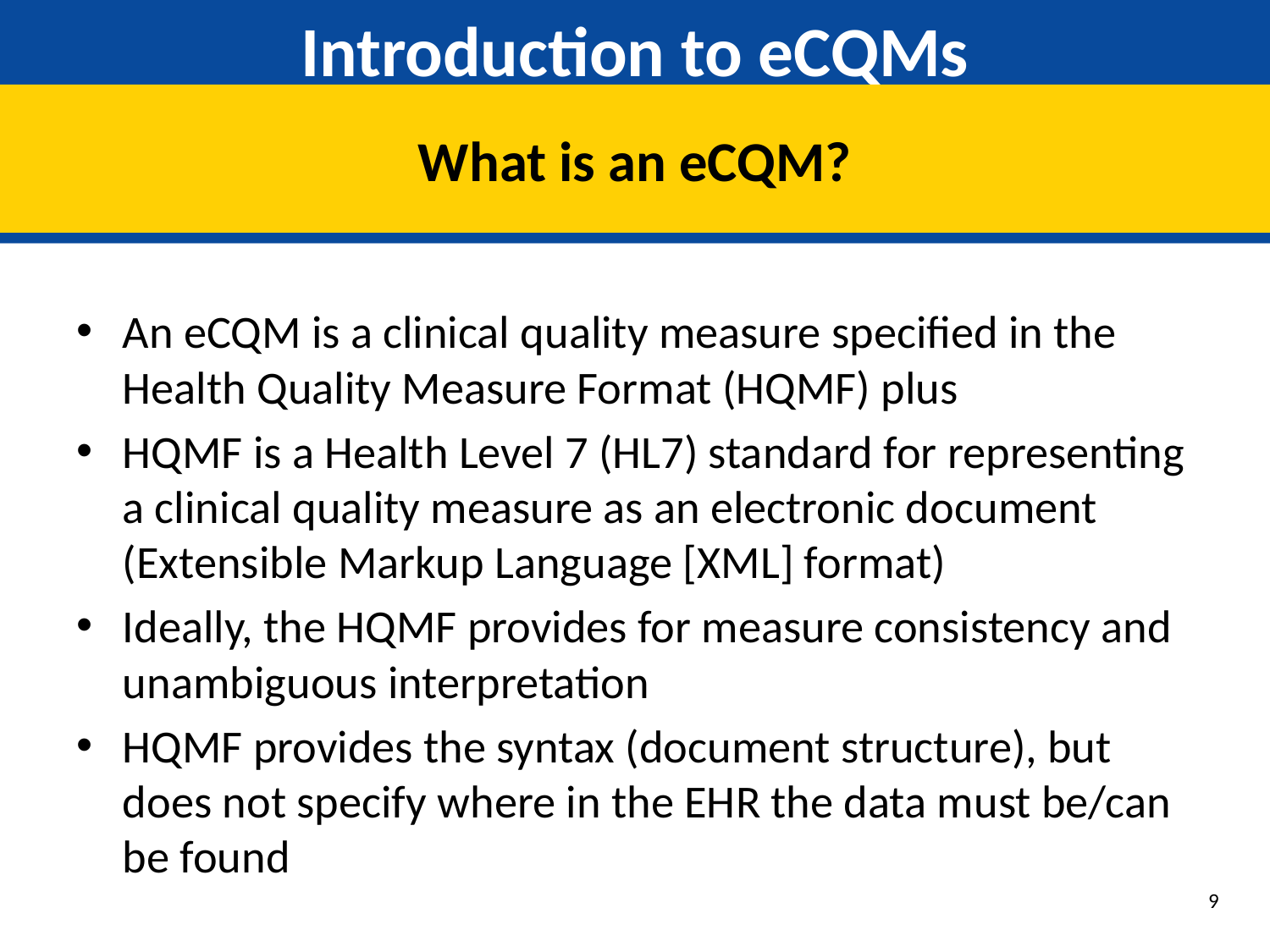

# Introduction to eCQMs
What is an eCQM?
An eCQM is a clinical quality measure specified in the Health Quality Measure Format (HQMF) plus
HQMF is a Health Level 7 (HL7) standard for representing a clinical quality measure as an electronic document (Extensible Markup Language [XML] format)
Ideally, the HQMF provides for measure consistency and unambiguous interpretation
HQMF provides the syntax (document structure), but does not specify where in the EHR the data must be/can be found